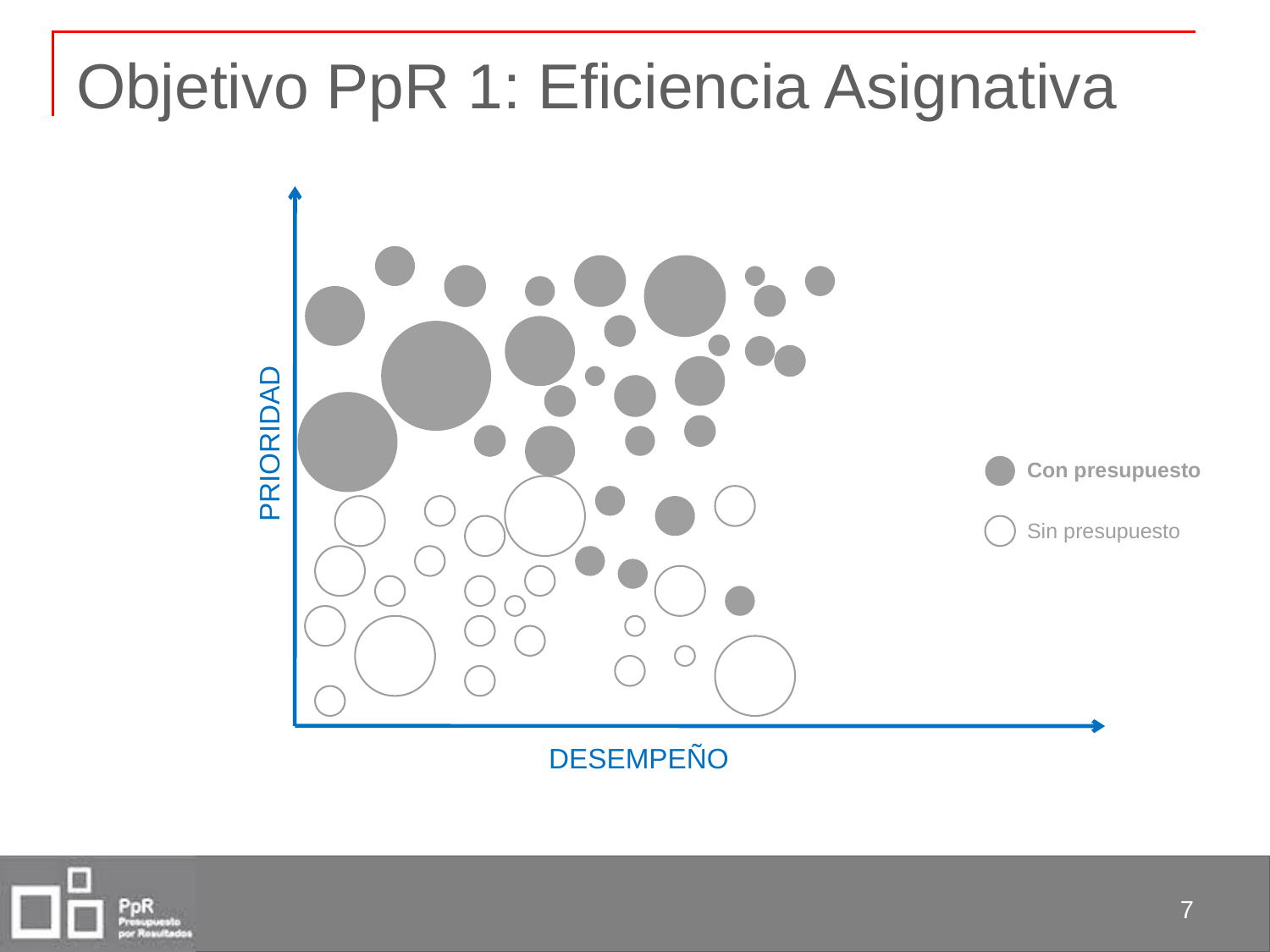

# Objetivo PpR 1: Eficiencia Asignativa

PRIORIDAD

Con presupuesto

Sin presupuesto

DESEMPEÑO
7